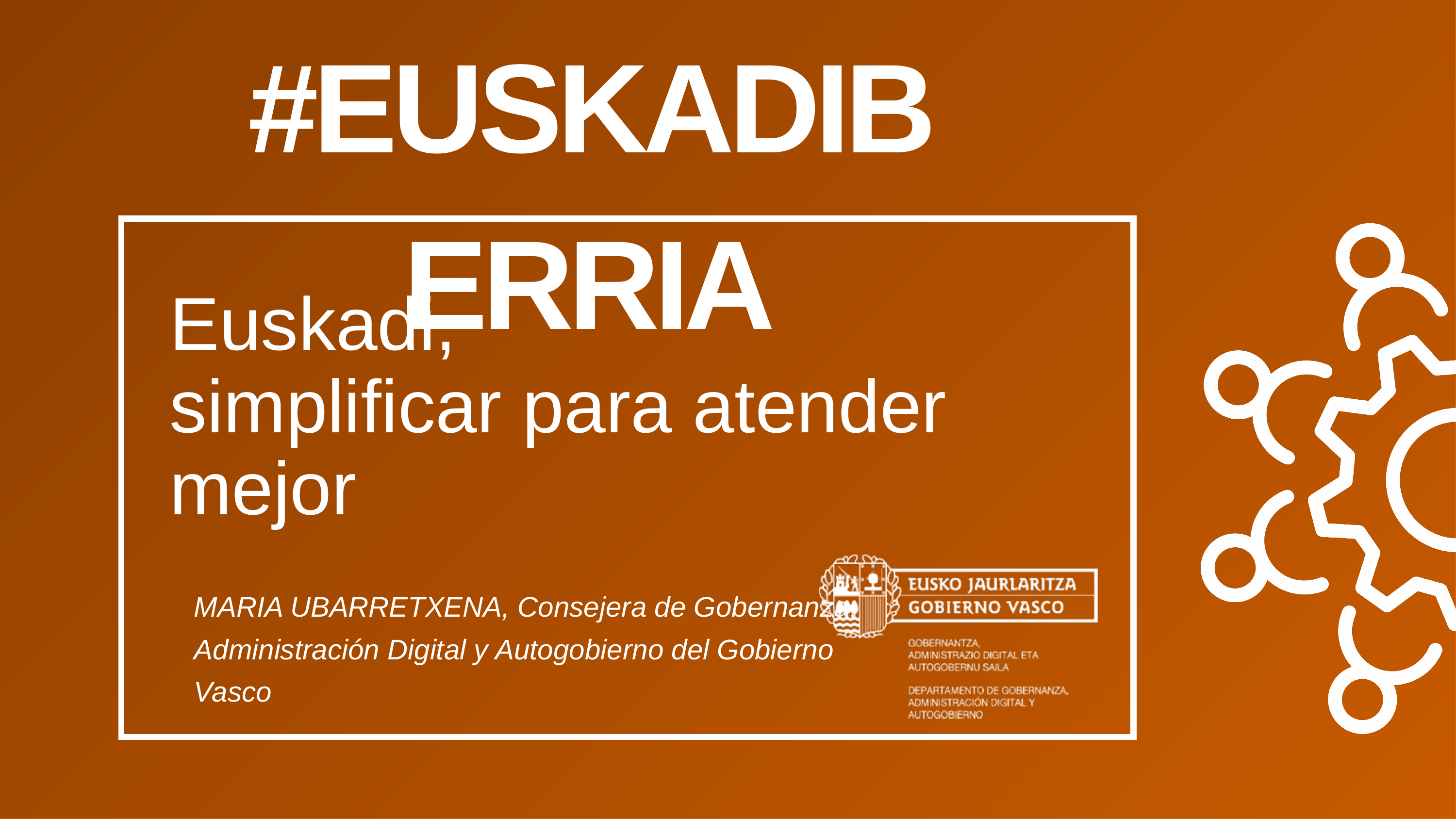

#EUSKADIBERRIA

Euskadi,
simplificar para atender mejor

MARIA UBARRETXENA, Consejera de Gobernanza, Administración Digital y Autogobierno del Gobierno Vasco